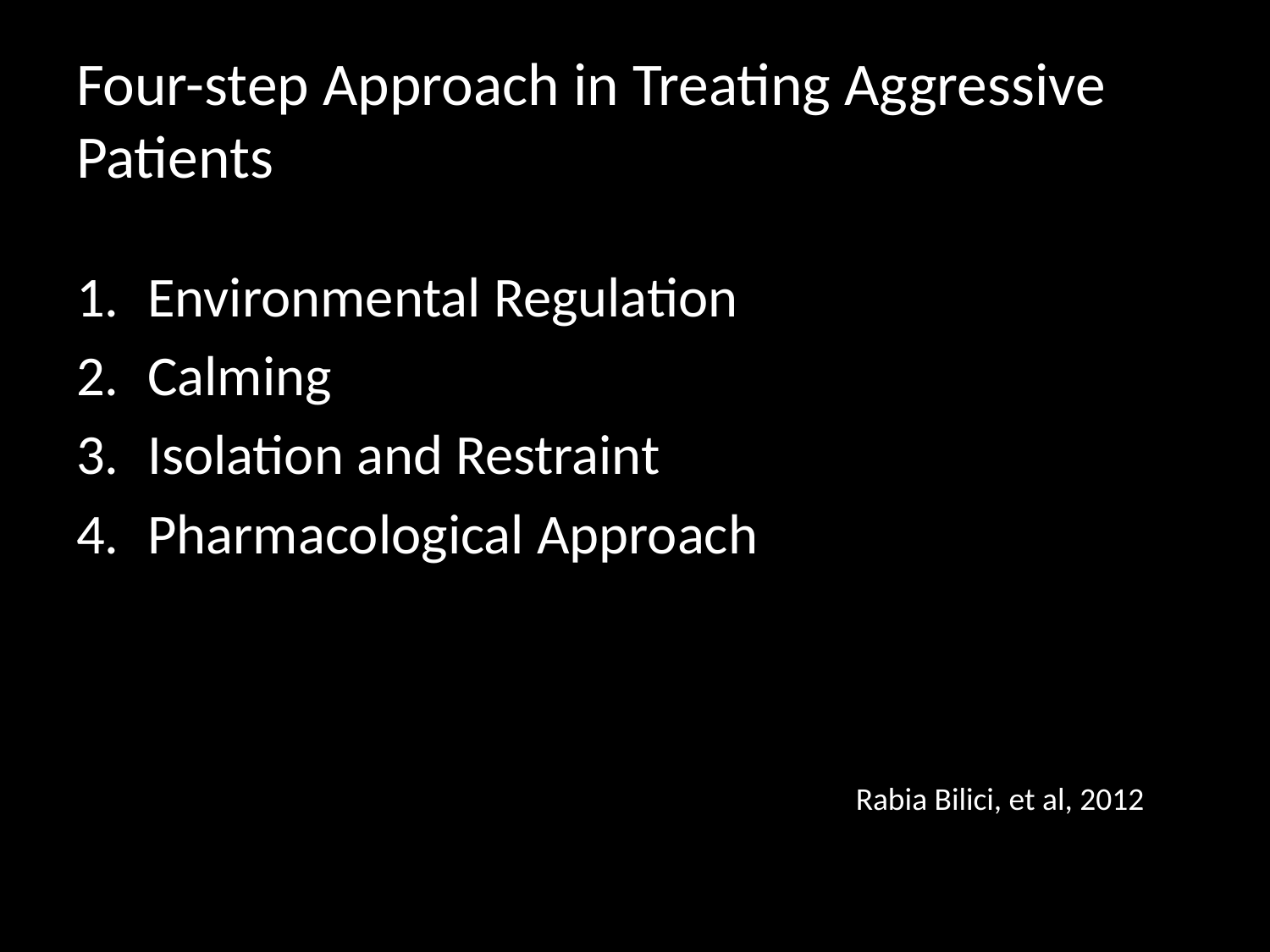

# Four-step Approach in Treating Aggressive Patients
Environmental Regulation
Calming
Isolation and Restraint
Pharmacological Approach
 Rabia Bilici, et al, 2012